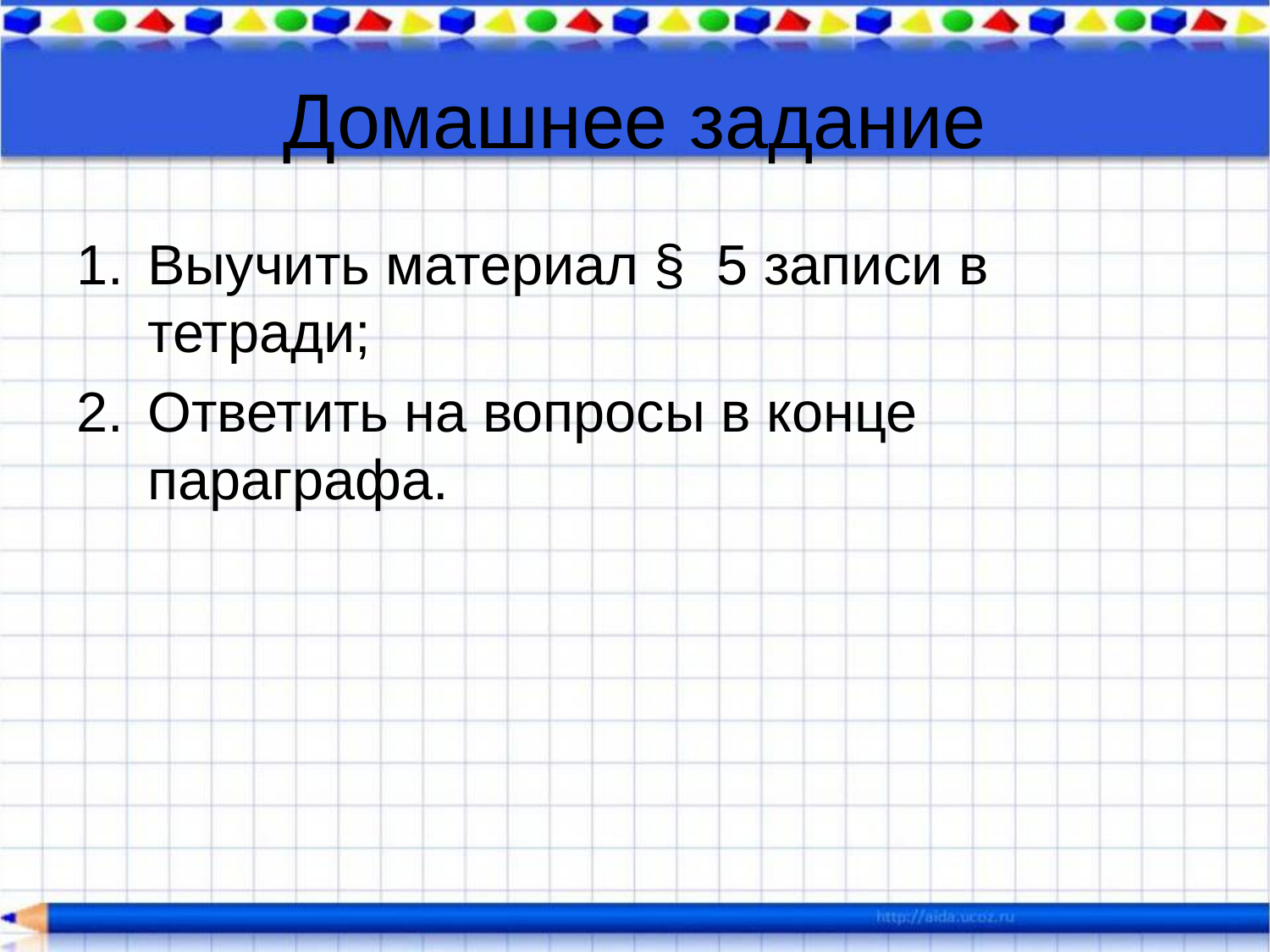

# Домашнее задание
Выучить материал §  5 записи в тетради;
Ответить на вопросы в конце параграфа.